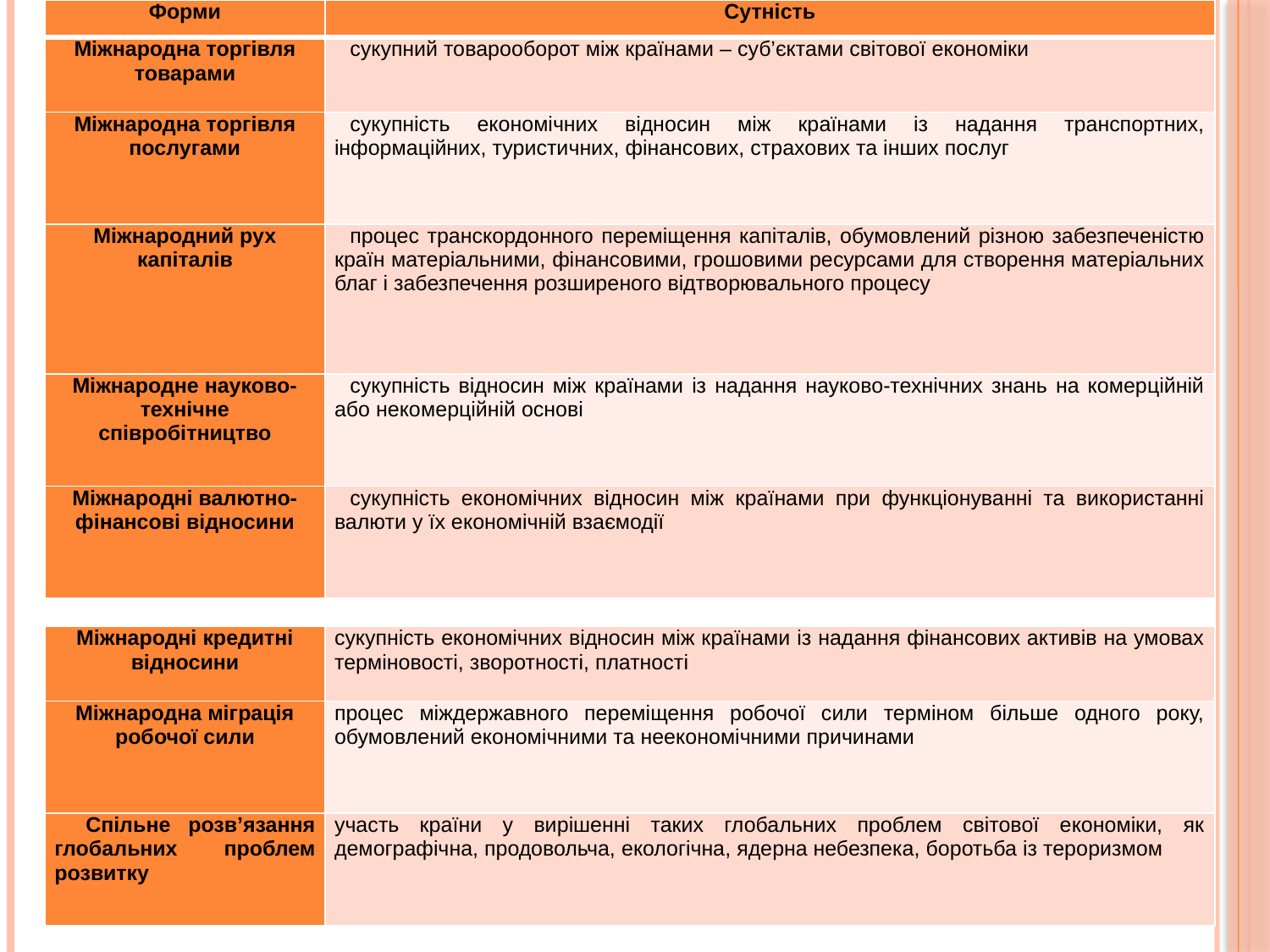

| Форми | Сутність |
| --- | --- |
| Міжнародна торгівля товарами | сукупний товарооборот між країнами – суб’єктами світової економіки |
| Міжнародна торгівля послугами | сукупність економічних відносин між країнами із надання транспортних, інформаційних, туристичних, фінансових, страхових та інших послуг |
| Міжнародний рух капіталів | процес транскордонного переміщення капіталів, обумовлений різною забезпеченістю країн матеріальними, фінансовими, грошовими ресурсами для створення матеріальних благ і забезпечення розширеного відтворювального процесу |
| Міжнародне науково-технічне співробітництво | сукупність відносин між країнами із надання науково-технічних знань на комерційній або некомерційній основі |
| Міжнародні валютно-фінансові відносини | сукупність економічних відносин між країнами при функціонуванні та використанні валюти у їх економічній взаємодії |
|  |  |
| Міжнародні кредитні відносини | сукупність економічних відносин між країнами із надання фінансових активів на умовах терміновості, зворотності, платності |
| Міжнародна міграція робочої сили | процес міждержавного переміщення робочої сили терміном більше одного року, обумовлений економічними та неекономічними причинами |
| Спільне розв’язання глобальних проблем розвитку | участь країни у вирішенні таких глобальних проблем світової економіки, як демографічна, продовольча, екологічна, ядерна небезпека, боротьба із тероризмом |